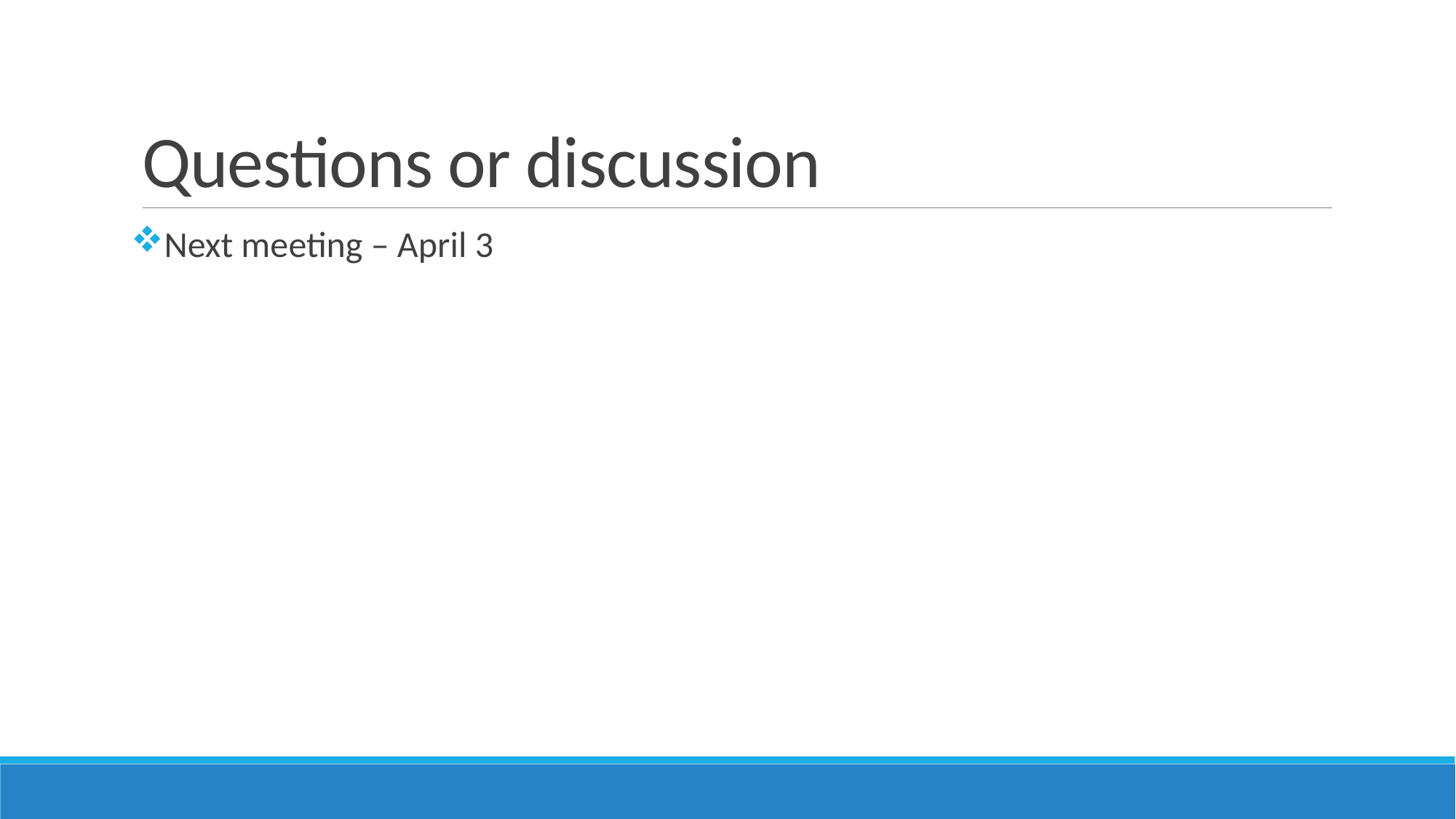

# Questions or discussion
Next meeting – April 3